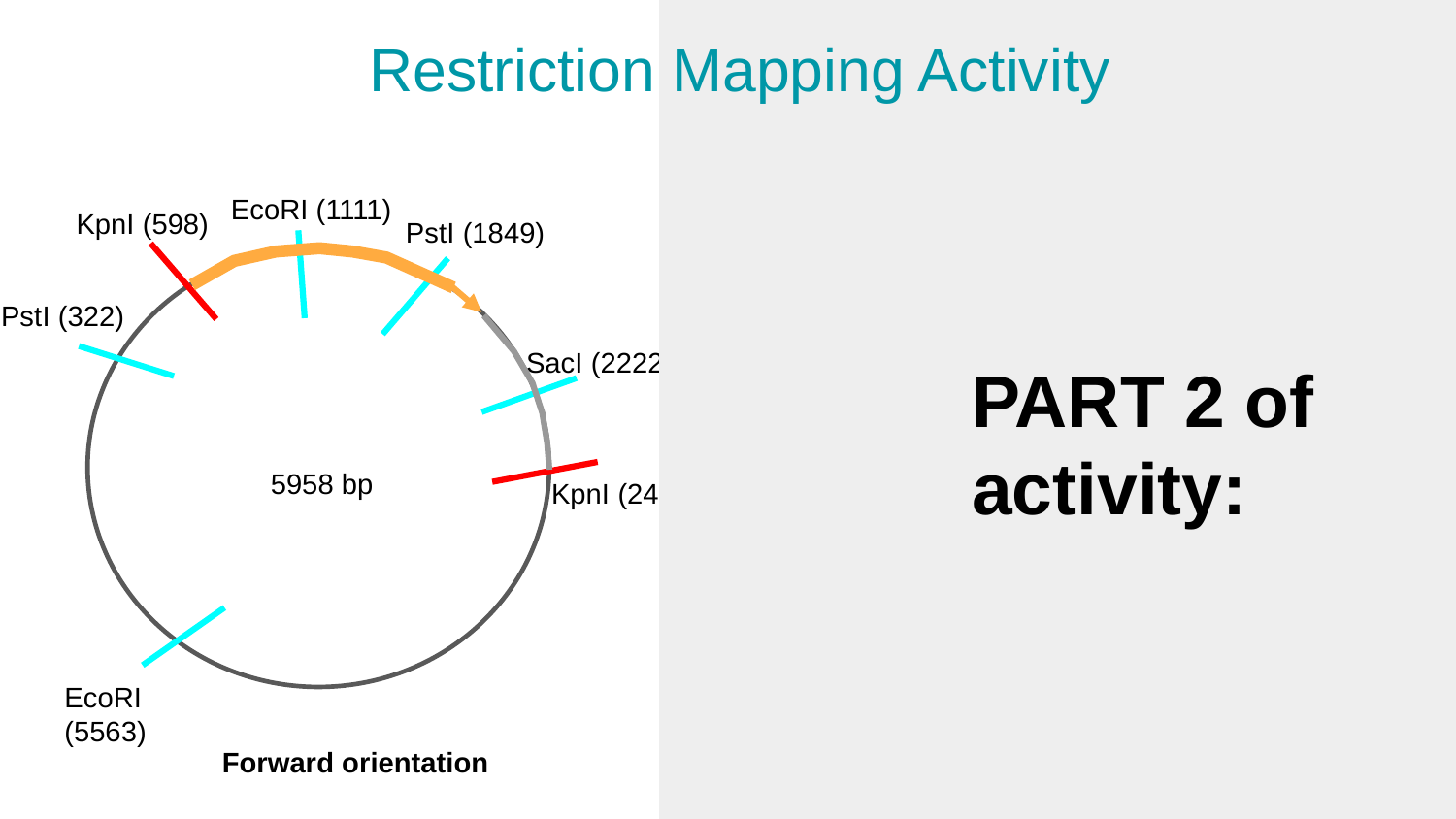

Restriction Mapping Activity

SacI (830)

EcoRI (1111)
KpnI (598)
PstI (1203)
PstI (1849)
KpnI (598)

PstI (322)
EcoRI (1941)
PstI (322)

SacI (2222)
PART 2 of activity:
5958 bp
5958 bp
KpnI (2454)
KpnI (2454)
EcoRI (5563)
EcoRI (5563)
Forward orientation
Reverse orientation